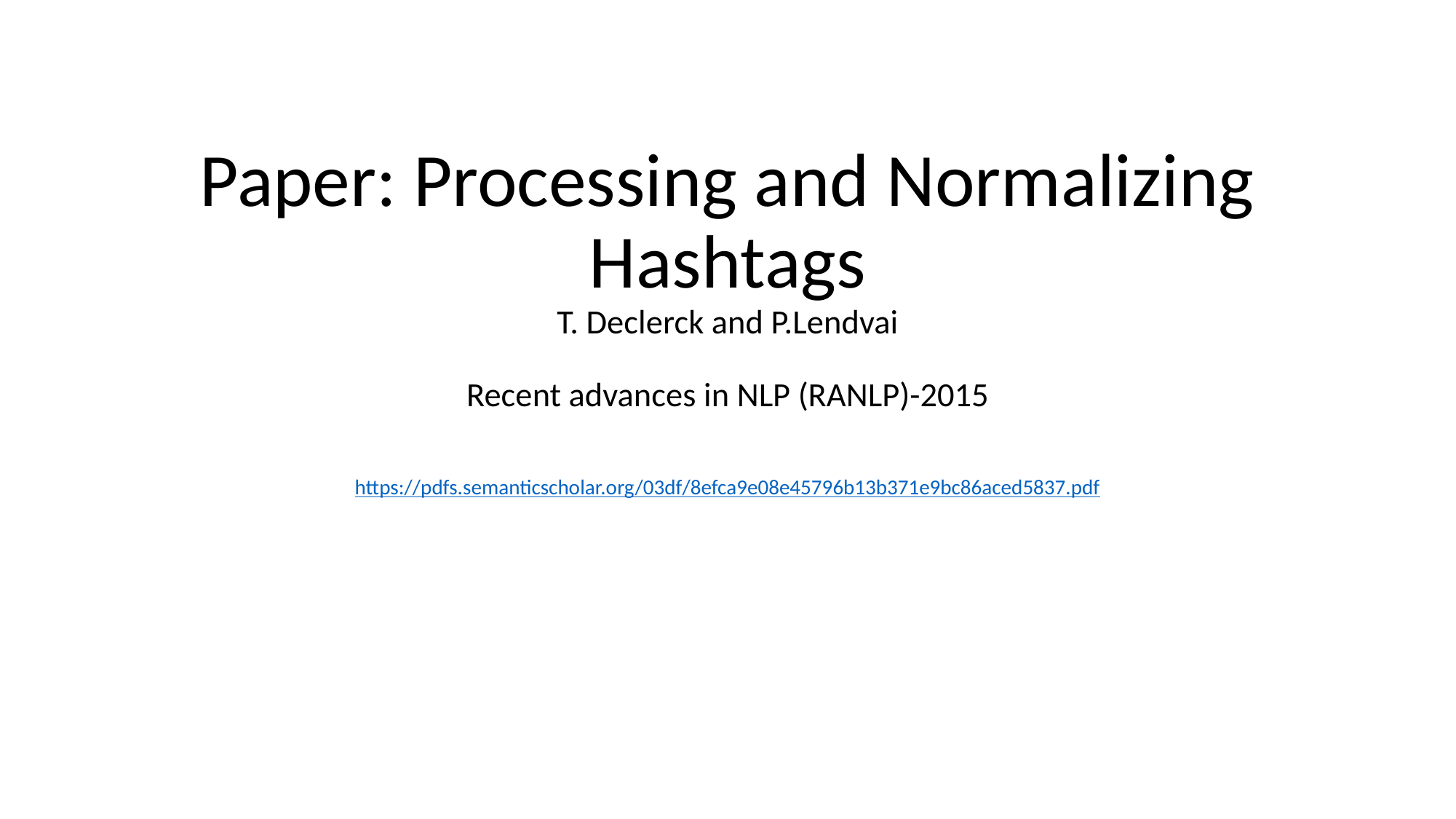

# Paper: Processing and Normalizing Hashtags T. Declerck and P.Lendvai Recent advances in NLP (RANLP)-2015

https://pdfs.semanticscholar.org/03df/8efca9e08e45796b13b371e9bc86aced5837.pdf